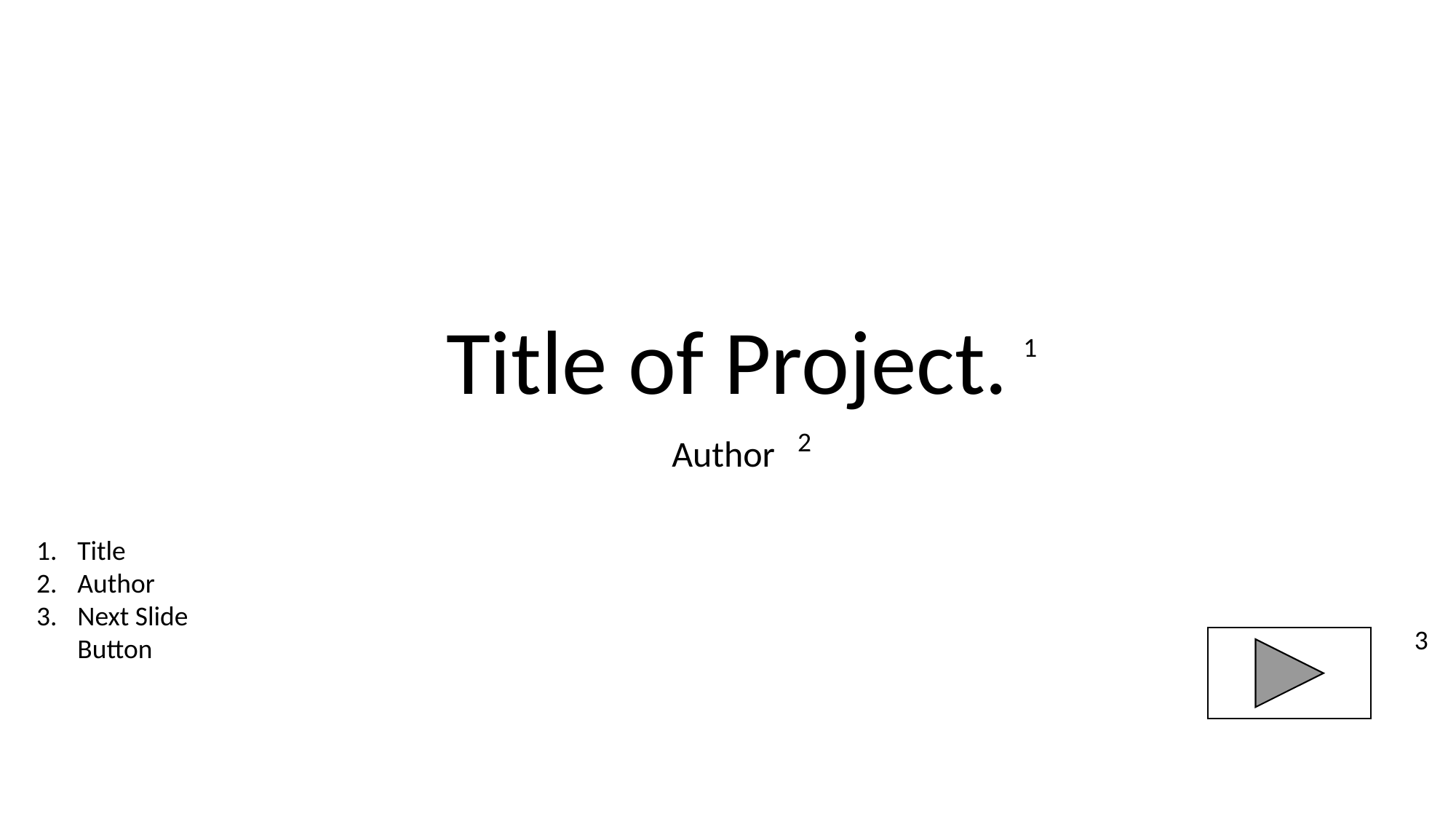

# Title of Project.
1
2
Author
Title
Author
Next Slide Button
3